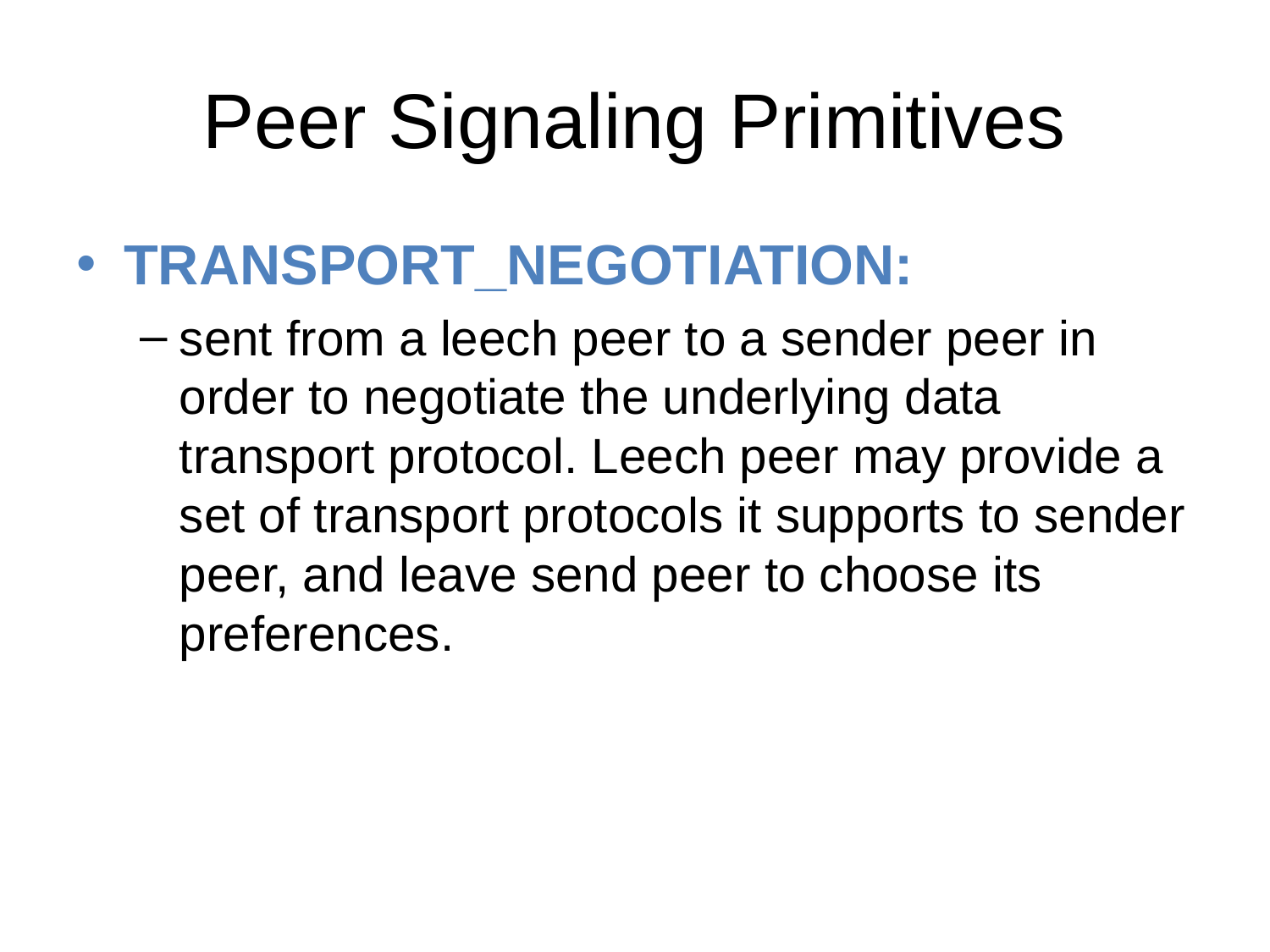

# Peer Signaling Primitives
TRANSPORT_NEGOTIATION:
sent from a leech peer to a sender peer in order to negotiate the underlying data transport protocol. Leech peer may provide a set of transport protocols it supports to sender peer, and leave send peer to choose its preferences.